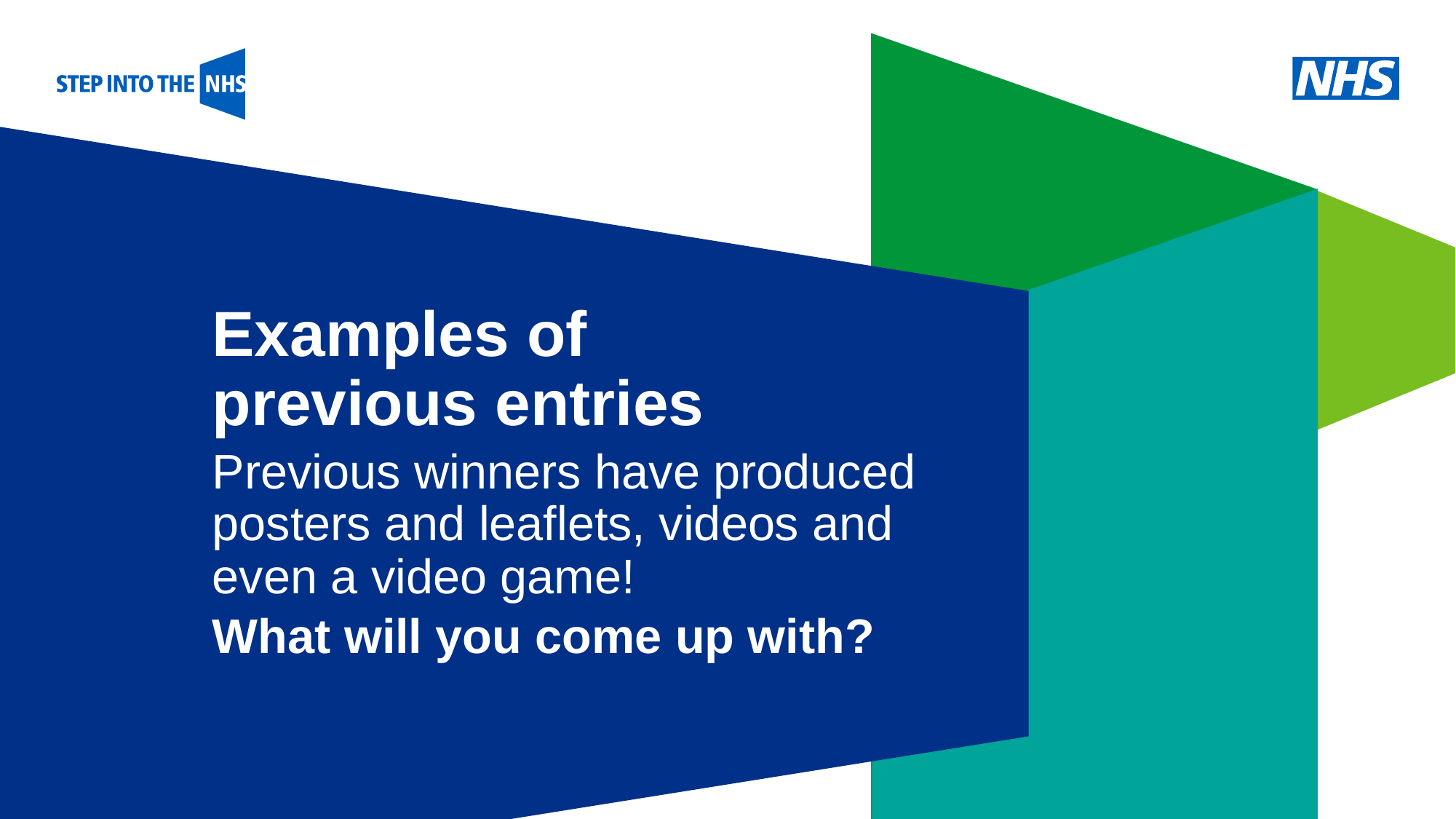

Examples of
previous entries
Previous winners have produced
posters and leaflets, videos and
even a video game!
What will you come up with?